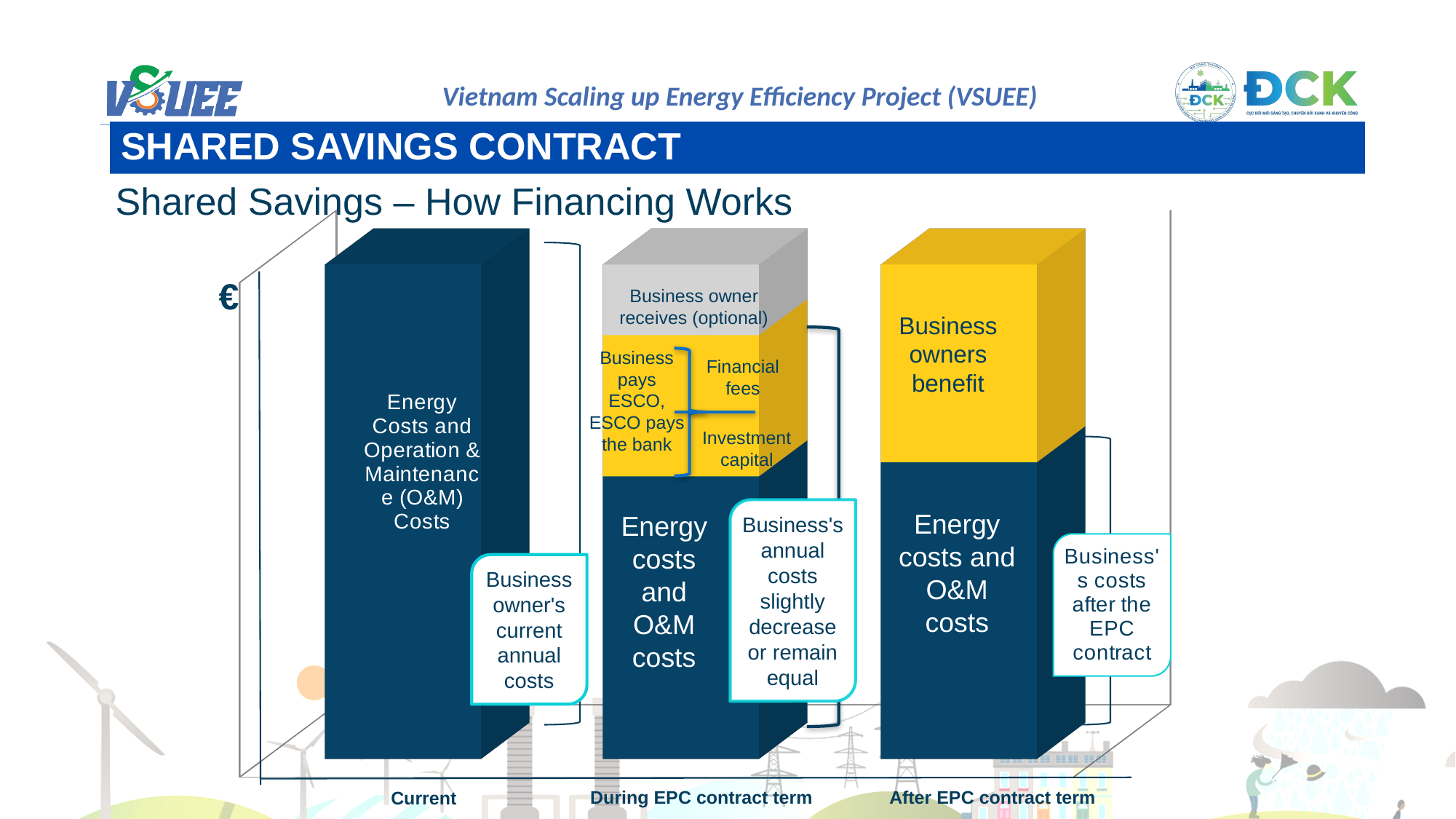

SHARED SAVINGS CONTRACT
Shared Savings – How Financing Works

[unsupported chart]

Business owner receives (optional)
Business
 owners
benefit

Business pays ESCO, ESCO pays the bank

Financial fees
Business's annual costs slightly decrease or remain equal
Energy costs and O&M costs
Energy costs and O&M costs
Business owner's current annual costs
Investment capital
During EPC contract term
After EPC contract term
Current